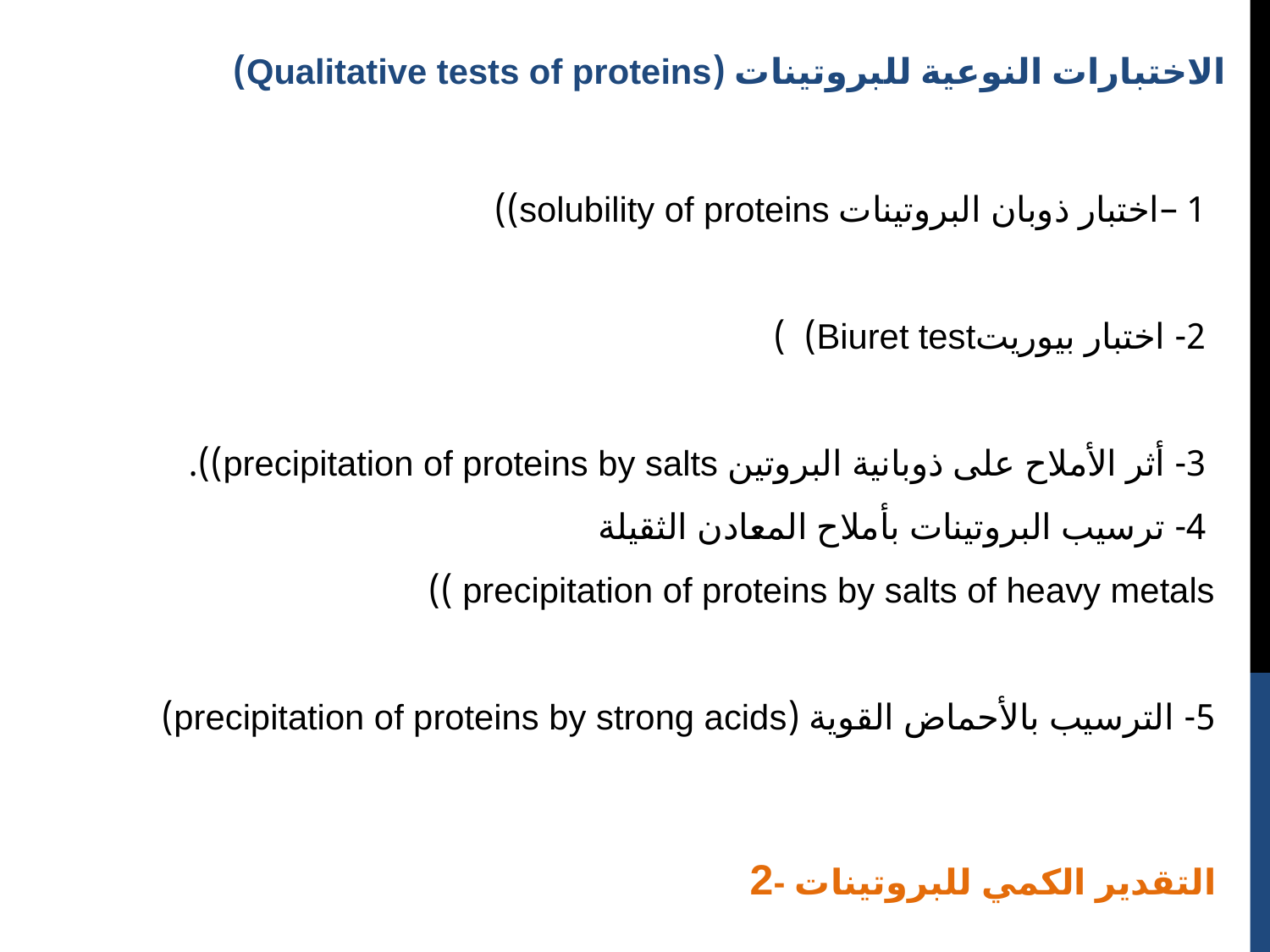

الاختبارات النوعية للبروتينات (Qualitative tests of proteins)
 1 –اختبار ذوبان البروتينات solubility of proteins))

 2- اختبار بيوريتBiuret test)  )

 3- أثر الأملاح على ذوبانية البروتين precipitation of proteins by salts)).
 4- ترسيب البروتينات بأملاح المعادن الثقيلة
precipitation of proteins by salts of heavy metals ))

5- الترسيب بالأحماض القوية (precipitation of proteins by strong acids)

2- التقدير الكمي للبروتينات